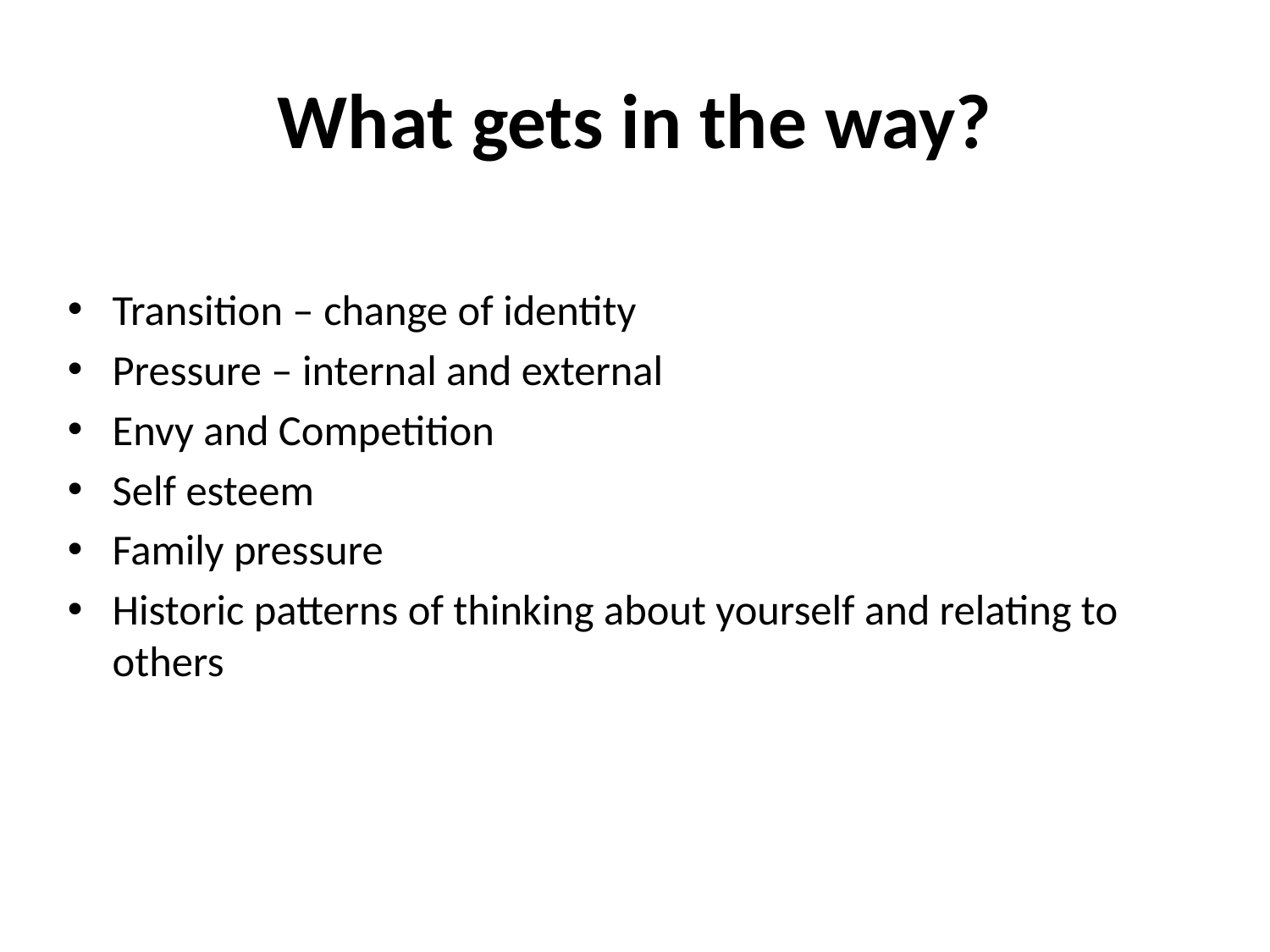

# What gets in the way?

Transition – change of identity
Pressure – internal and external
Envy and Competition
Self esteem
Family pressure
Historic patterns of thinking about yourself and relating to others